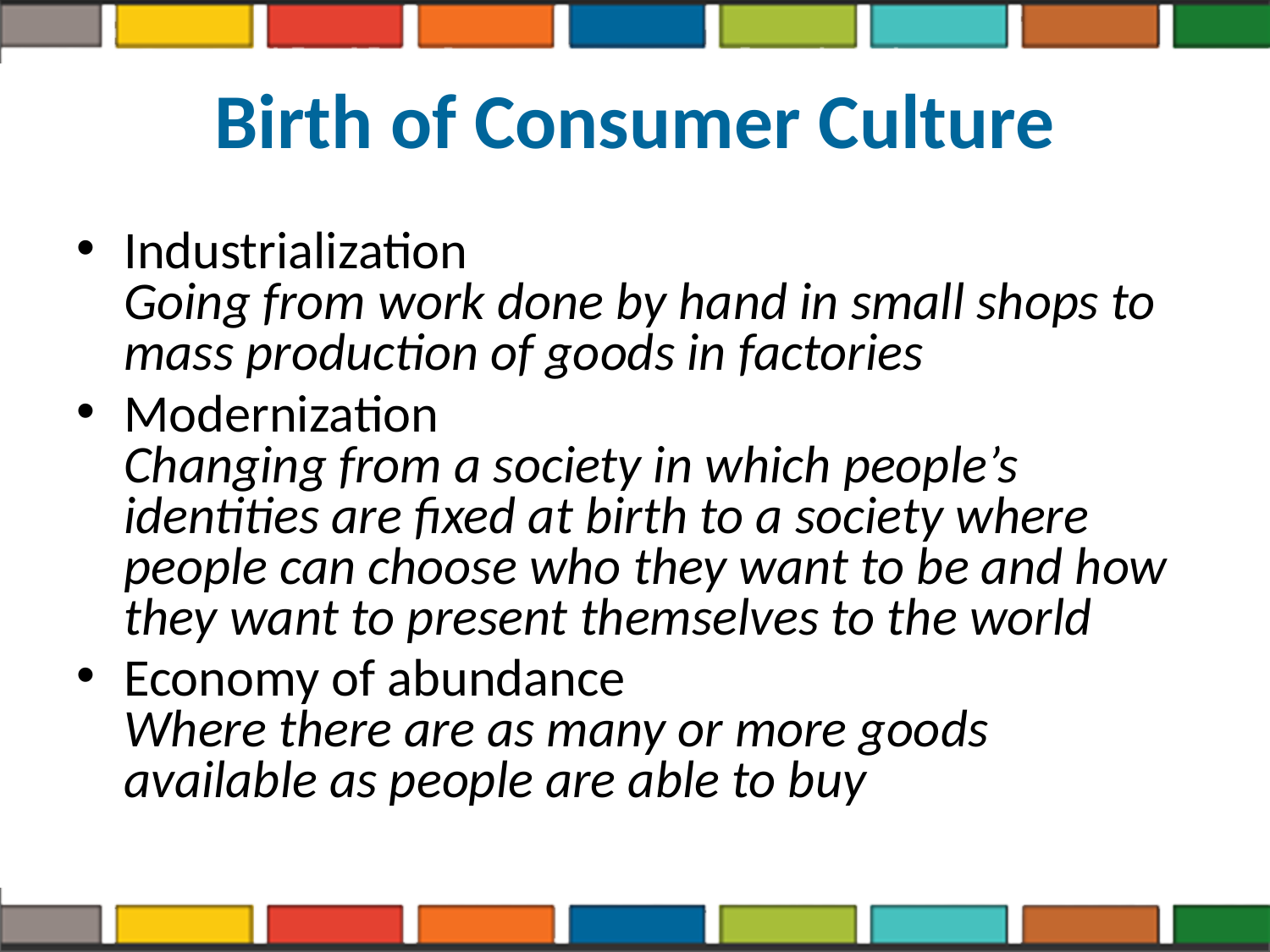

# Birth of Consumer Culture
Industrialization
Going from work done by hand in small shops to mass production of goods in factories
Modernization
Changing from a society in which people’s identities are fixed at birth to a society where people can choose who they want to be and how they want to present themselves to the world
Economy of abundance
Where there are as many or more goods available as people are able to buy